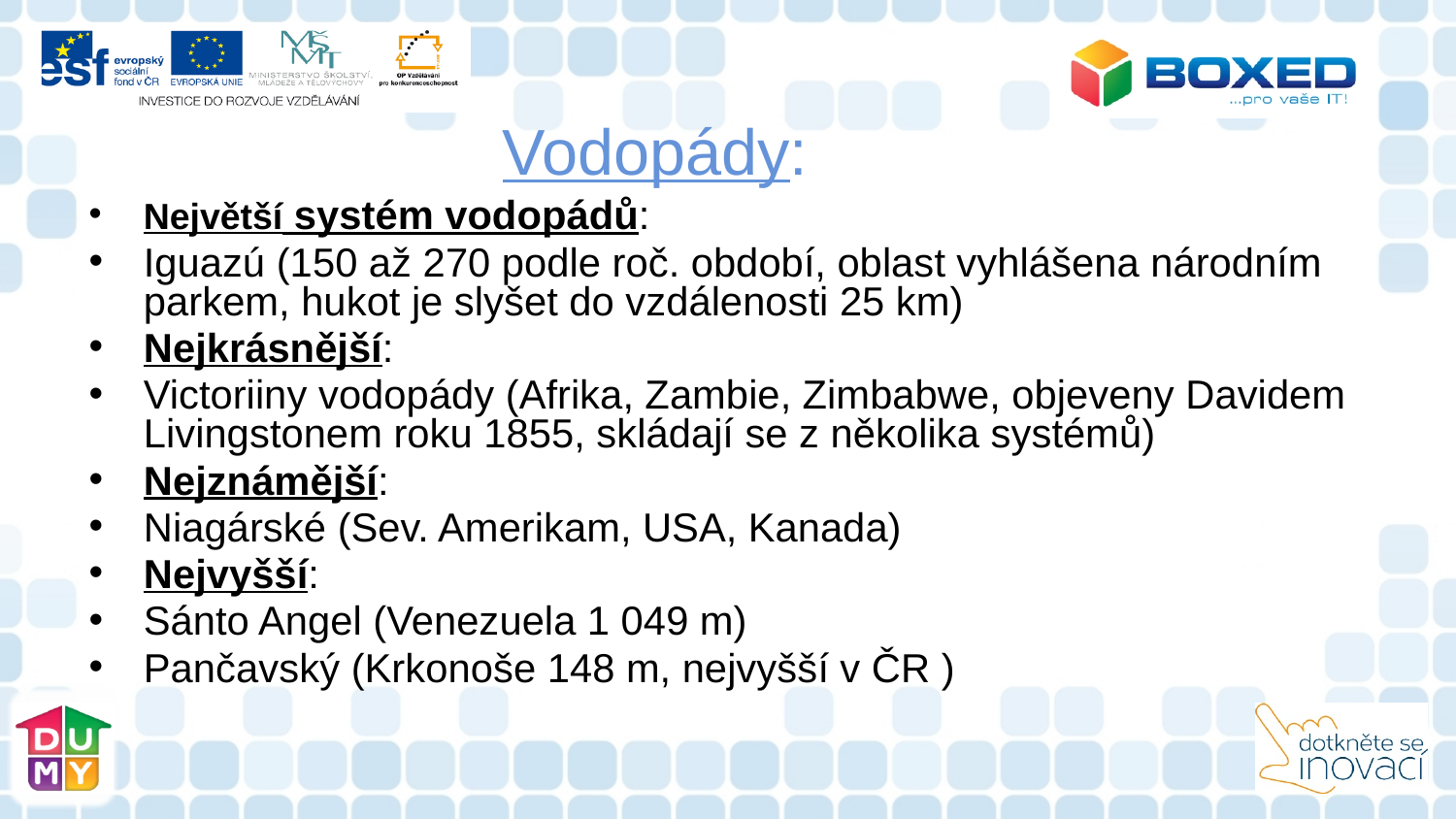

# Vodopády:
Největší systém vodopádů:
Iguazú (150 až 270 podle roč. období, oblast vyhlášena národním parkem, hukot je slyšet do vzdálenosti 25 km)
Nejkrásnější:
Victoriiny vodopády (Afrika, Zambie, Zimbabwe, objeveny Davidem Livingstonem roku 1855, skládají se z několika systémů)
Nejznámější:
Niagárské (Sev. Amerikam, USA, Kanada)
Nejvyšší:
Sánto Angel (Venezuela 1 049 m)
Pančavský (Krkonoše 148 m, nejvyšší v ČR )